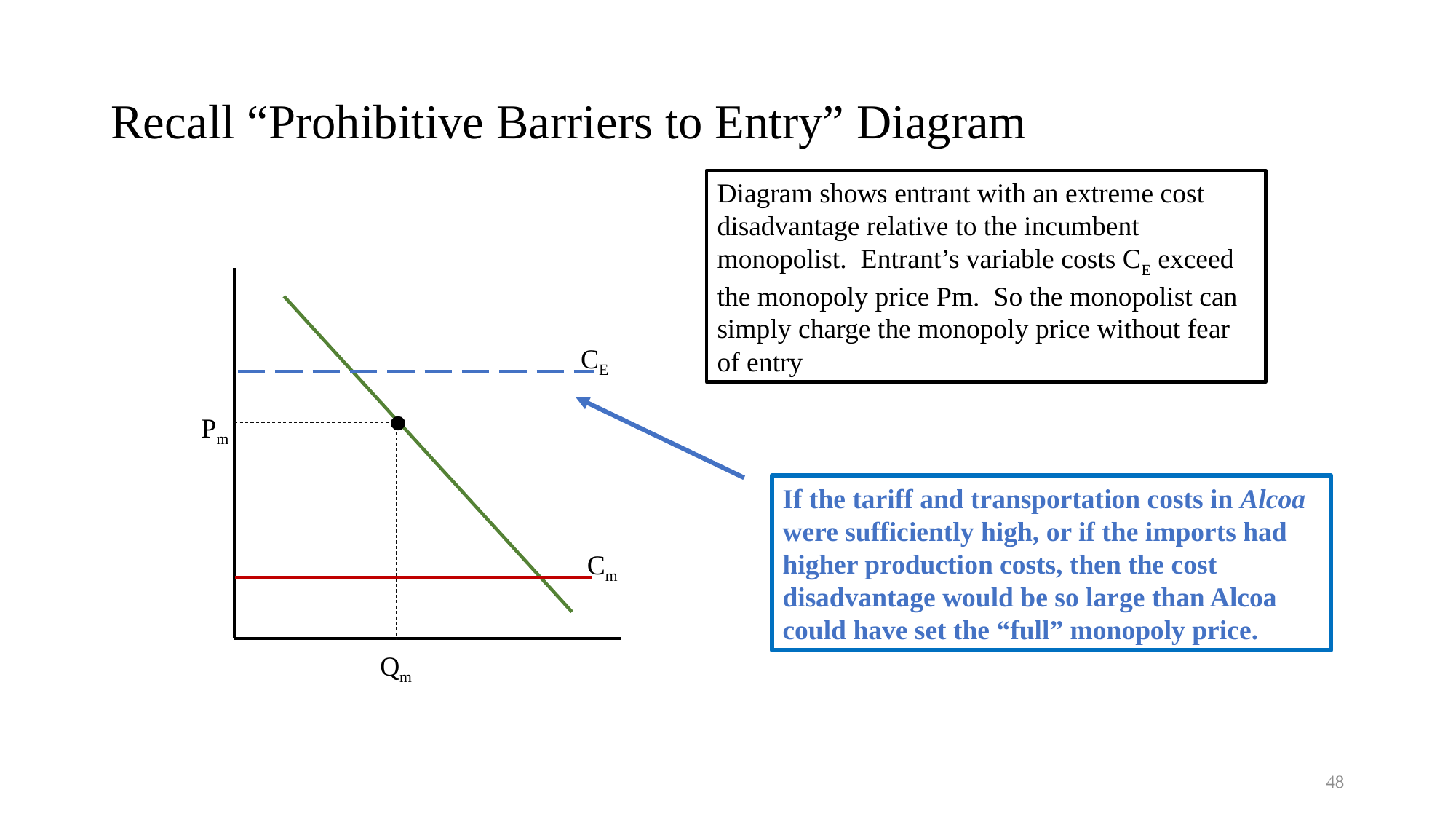

# Recall “Prohibitive Barriers to Entry” Diagram
Diagram shows entrant with an extreme cost disadvantage relative to the incumbent monopolist.  Entrant’s variable costs CE exceed the monopoly price Pm.  So the monopolist can simply charge the monopoly price without fear of entry

CE
Pm

Cm
Qm
If the tariff and transportation costs in Alcoa were sufficiently high, or if the imports had higher production costs, then the cost disadvantage would be so large than Alcoa could have set the “full” monopoly price.
48